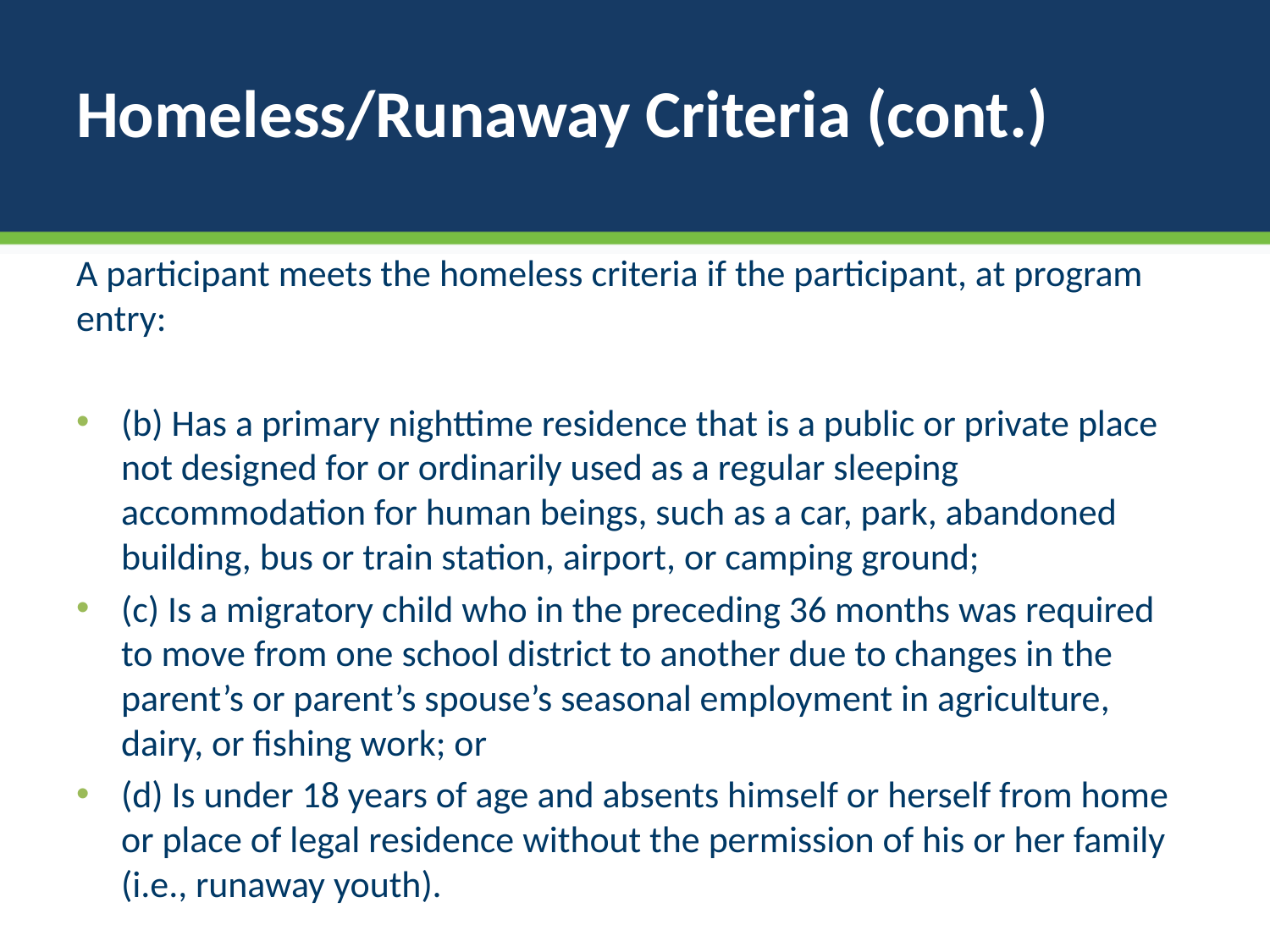

# Homeless/Runaway Criteria (cont.)
A participant meets the homeless criteria if the participant, at program entry:

(b) Has a primary nighttime residence that is a public or private place not designed for or ordinarily used as a regular sleeping accommodation for human beings, such as a car, park, abandoned building, bus or train station, airport, or camping ground;
(c) Is a migratory child who in the preceding 36 months was required to move from one school district to another due to changes in the parent’s or parent’s spouse’s seasonal employment in agriculture, dairy, or fishing work; or
(d) Is under 18 years of age and absents himself or herself from home or place of legal residence without the permission of his or her family (i.e., runaway youth).